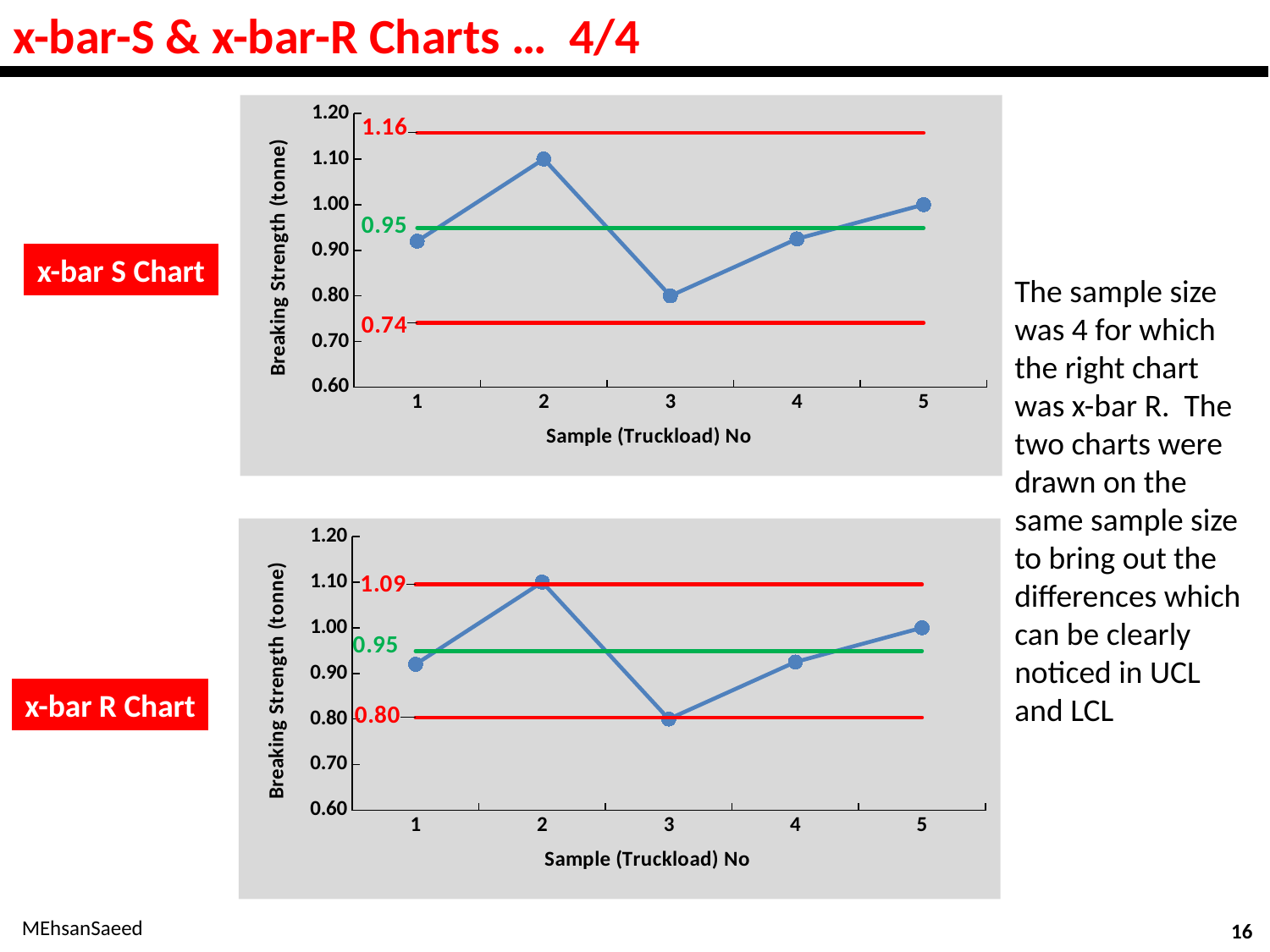

# x-bar-S & x-bar-R Charts …  4/4

### Chart

| Category |  |  |  |  |
|---|---|---|---|---|
x-bar S Chart
x-bar R Chart

### Chart

| Category |  |  |  |  |
|---|---|---|---|---|
The sample size was 4 for which the right chart was x-bar R.  The two charts were drawn on the same sample size to bring out the differences which can be clearly noticed in UCL and LCL
MEhsanSaeed
16